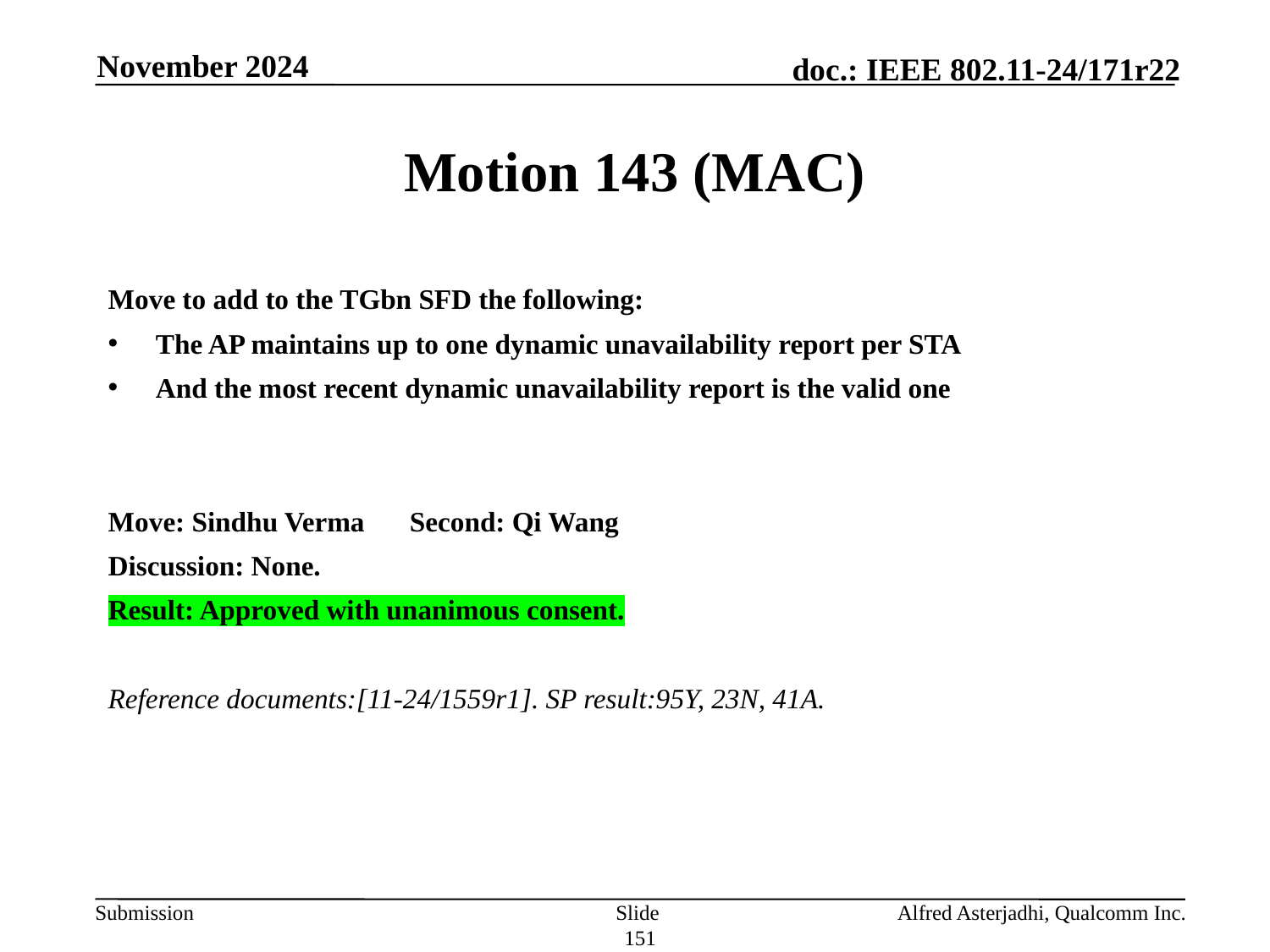

November 2024
# Motion 143 (MAC)
Move to add to the TGbn SFD the following:
The AP maintains up to one dynamic unavailability report per STA
And the most recent dynamic unavailability report is the valid one

Move: Sindhu Verma  	Second: Qi Wang
Discussion: None.
Result: Approved with unanimous consent.

Reference documents:[11-24/1559r1]. SP result:95Y, 23N, 41A.

Slide 151
Alfred Asterjadhi, Qualcomm Inc.